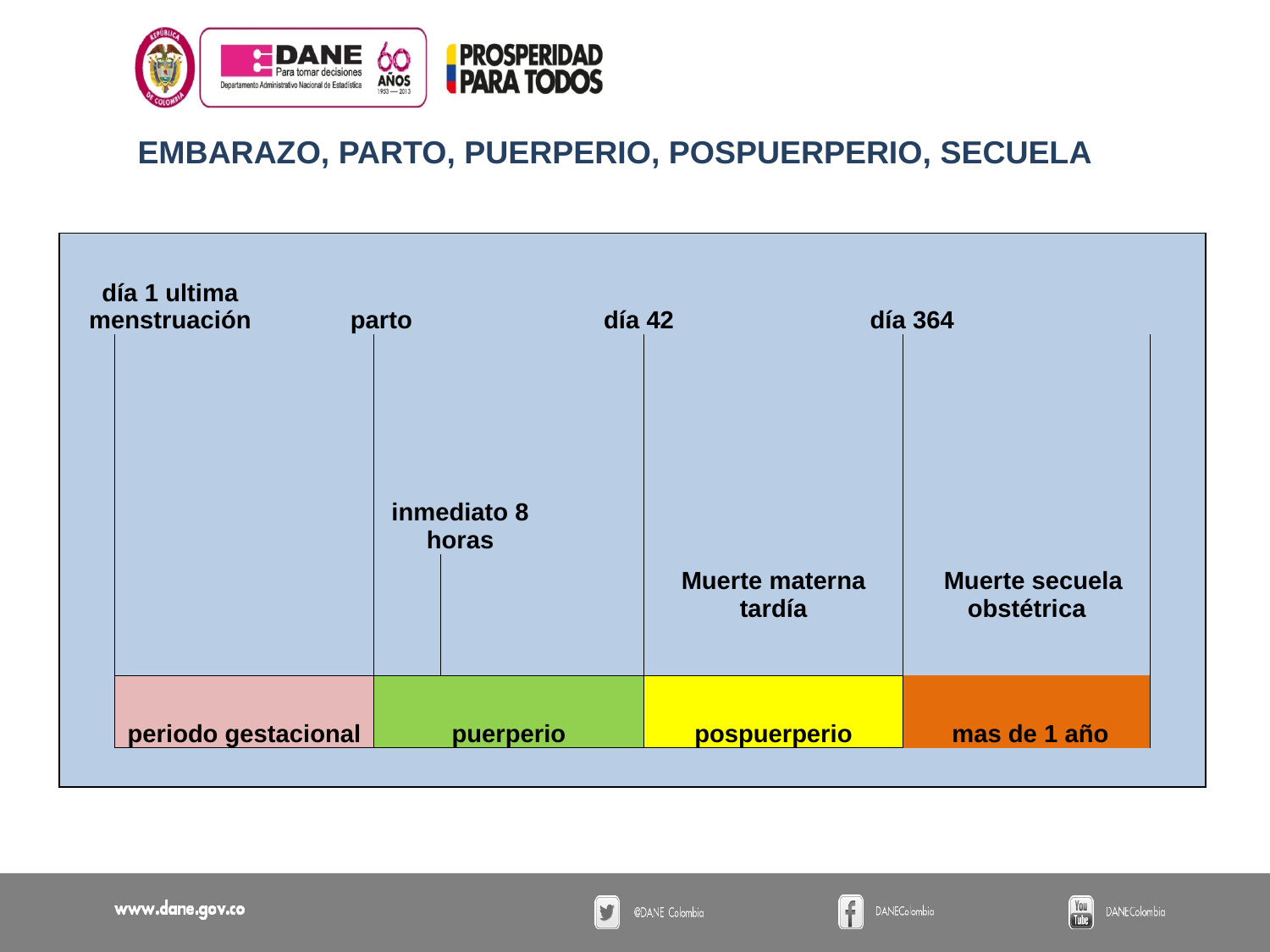

EMBARAZO, PARTO, PUERPERIO, POSPUERPERIO, SECUELA
|  |  |  |  |  |  |  |  |  |  |  |  |  |  |  |
| --- | --- | --- | --- | --- | --- | --- | --- | --- | --- | --- | --- | --- | --- | --- |
| día 1 ultima menstruación |  |  | parto |  |  | día 42 |  |  |  | día 364 |  |  |  |  |
|  |  |  |  |  |  |  |  |  |  |  |  |  |  |  |
|  |  |  |  |  |  |  |  |  |  |  |  |  |  |  |
|  |  |  |  |  |  |  |  |  |  |  |  |  |  |  |
|  |  |  |  |  |  |  |  |  |  |  |  |  |  |  |
|  |  |  |  | inmediato 8 horas |  |  |  |  |  |  |  |  |  |  |
|  |  |  |  |  |  |  |  | Muerte materna tardía |  |  |  | Muerte secuela obstétrica |  |  |
|  |  |  |  |  |  |  |  |  |  |  |  |  |  |  |
|  | periodo gestacional |  |  | puerperio |  |  |  | pospuerperio |  |  |  | mas de 1 año |  |  |
|  |  |  |  |  |  |  |  |  |  |  |  |  |  |  |